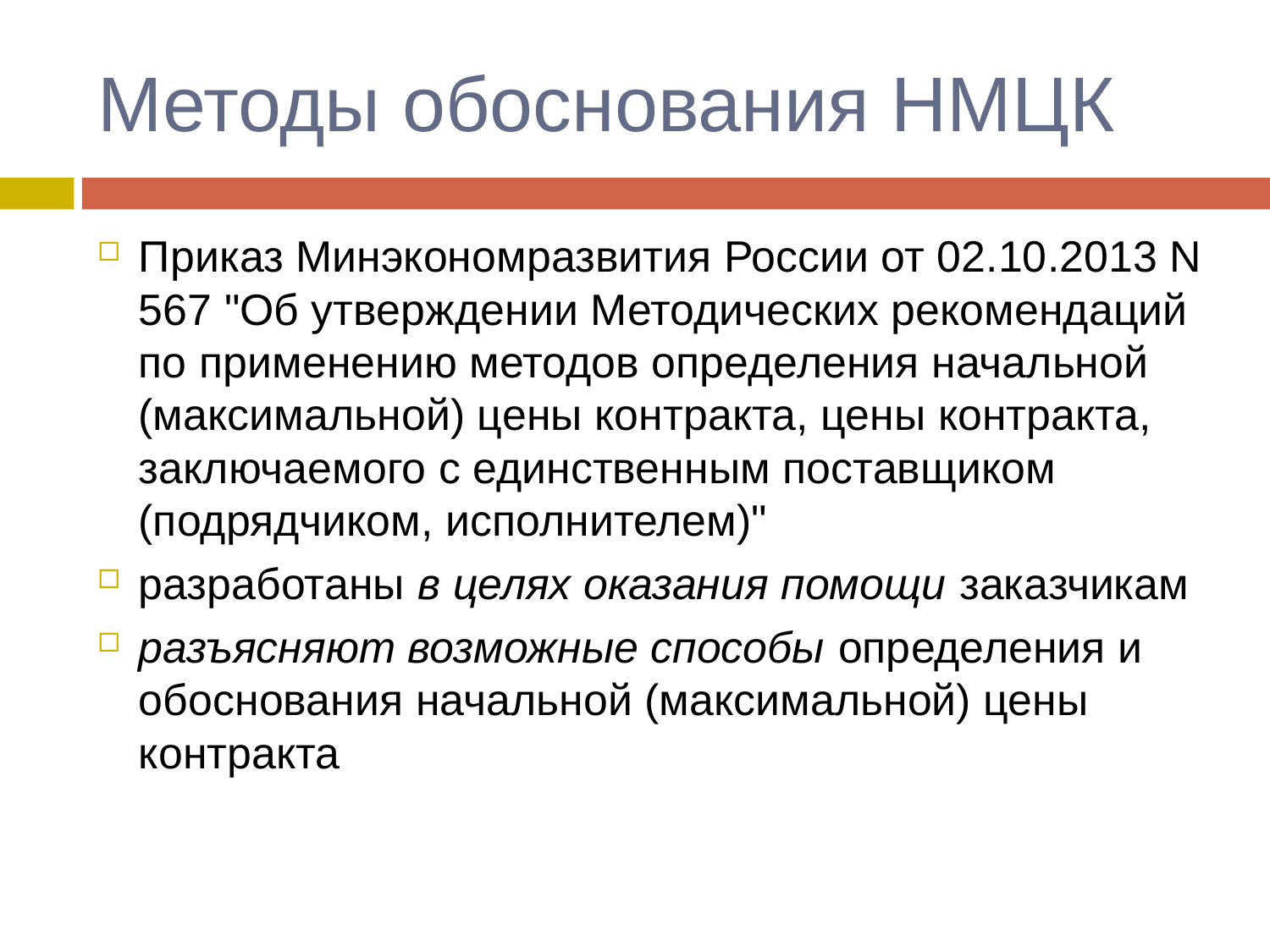

# Методы обоснования НМЦК
Приказ Минэкономразвития России от 02.10.2013 N 567 "Об утверждении Методических рекомендаций по применению методов определения начальной (максимальной) цены контракта, цены контракта, заключаемого с единственным поставщиком (подрядчиком, исполнителем)"
разработаны в целях оказания помощи заказчикам
разъясняют возможные способы определения и обоснования начальной (максимальной) цены контракта